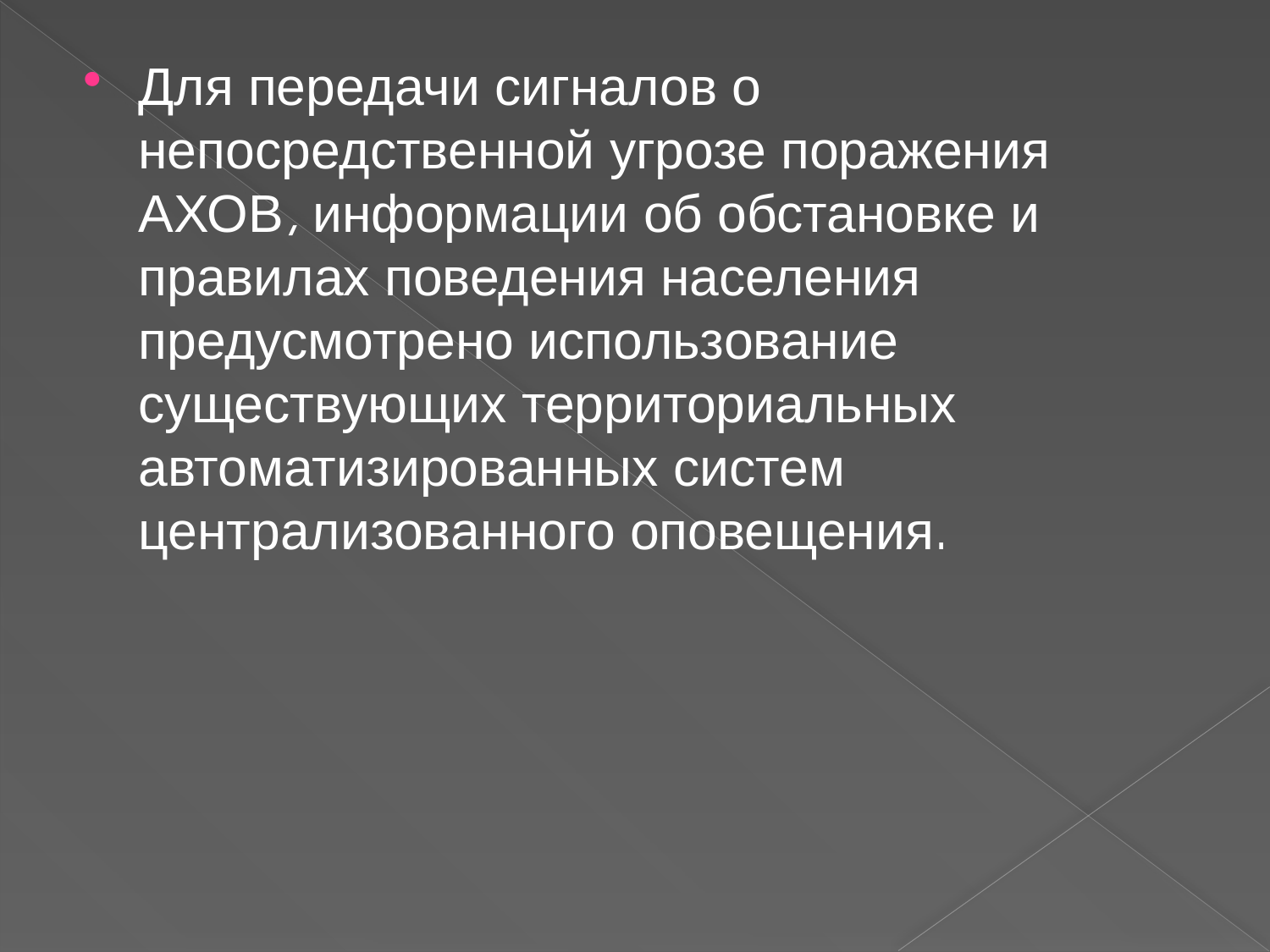

Для передачи сигналов о непосредственной угрозе поражения АХОВ, информации об обстановке и правилах поведения населения предусмотрено использование существующих территориальных автоматизированных систем централизованного оповещения.